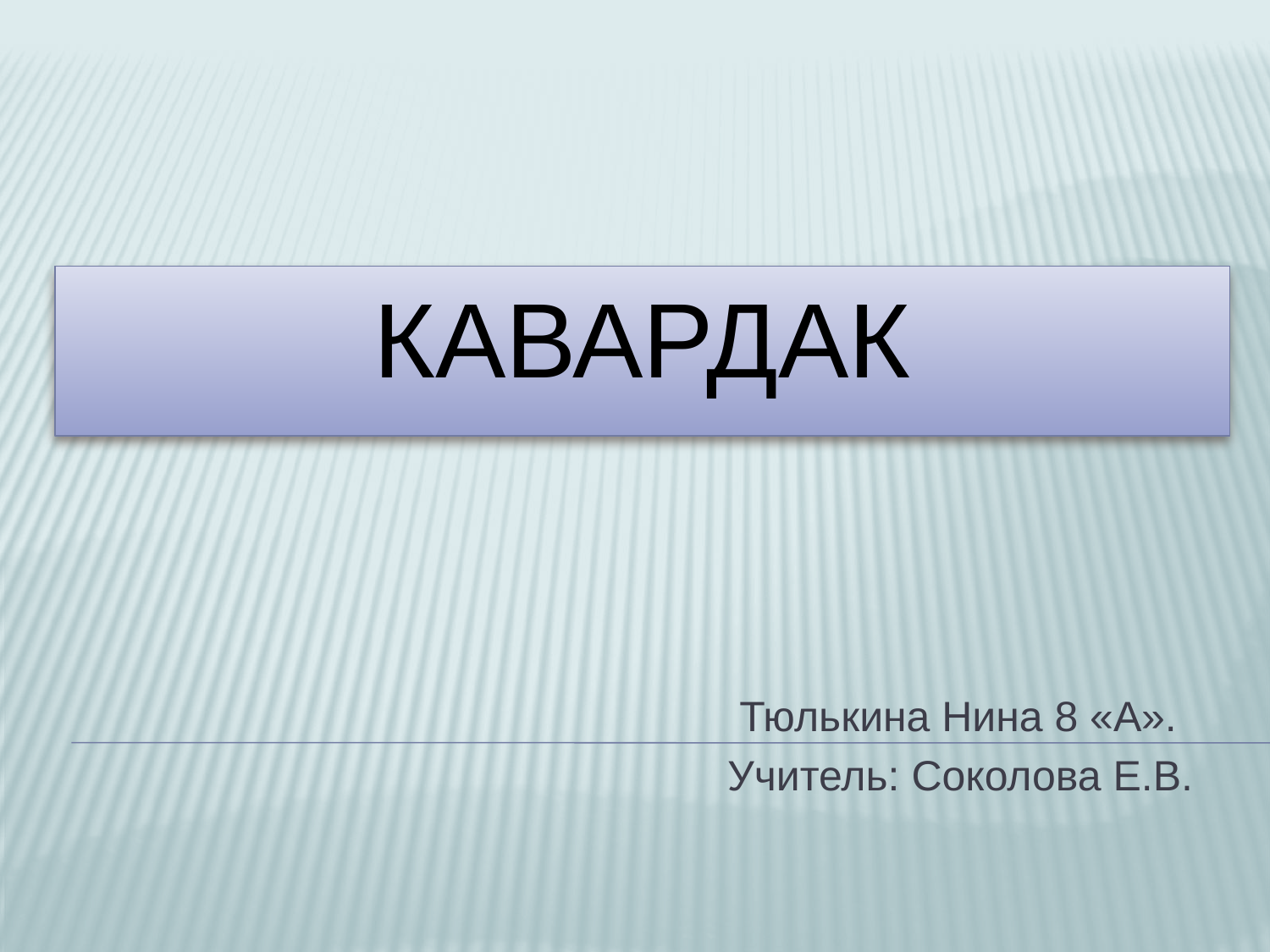

# КАВАРДАК
 Тюлькина Нина 8 «А».
Учитель: Соколова Е.В.